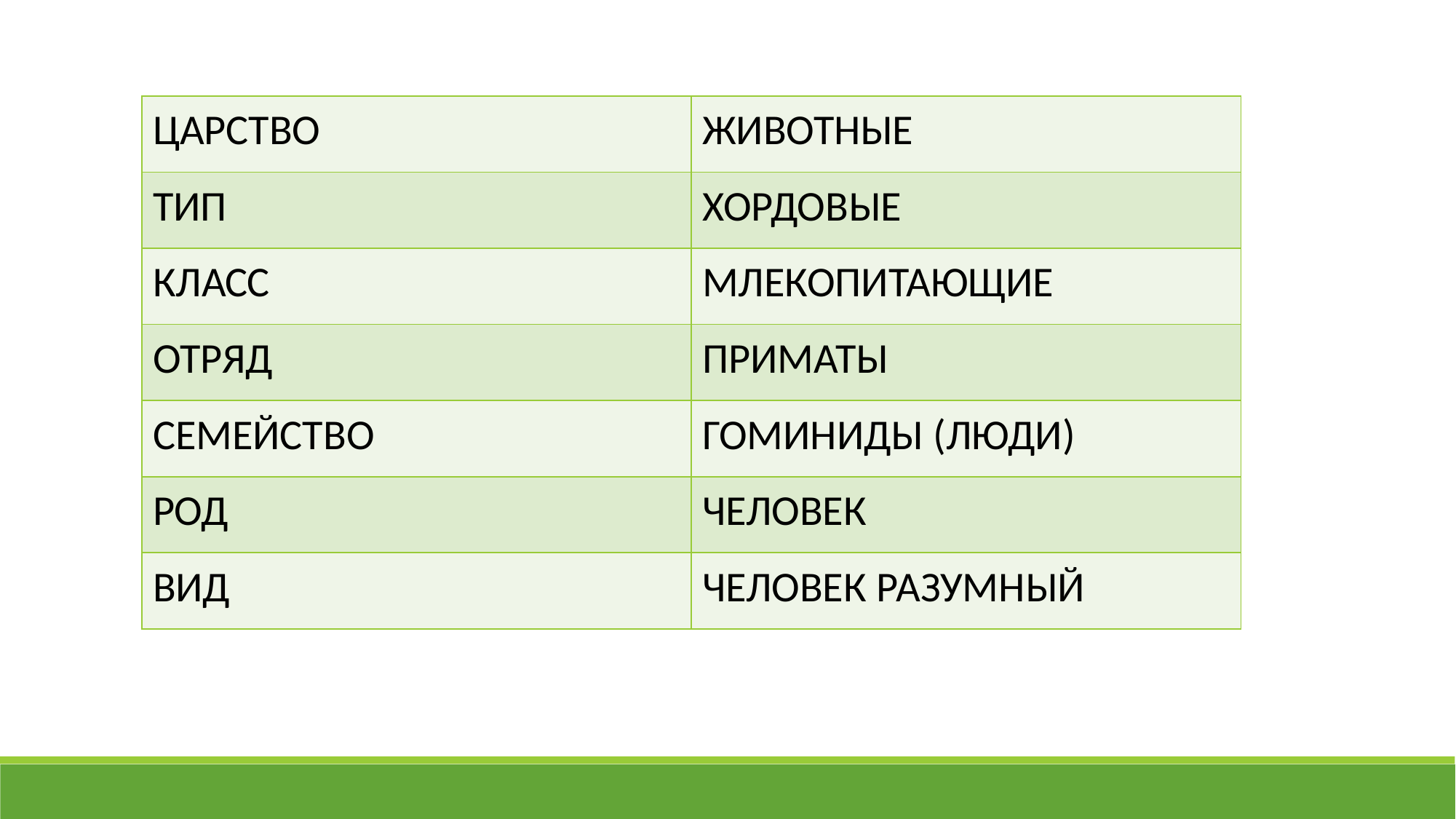

| ЦАРСТВО | ЖИВОТНЫЕ |
| --- | --- |
| ТИП | ХОРДОВЫЕ |
| КЛАСС | МЛЕКОПИТАЮЩИЕ |
| ОТРЯД | ПРИМАТЫ |
| СЕМЕЙСТВО | ГОМИНИДЫ (ЛЮДИ) |
| РОД | ЧЕЛОВЕК |
| ВИД | ЧЕЛОВЕК РАЗУМНЫЙ |